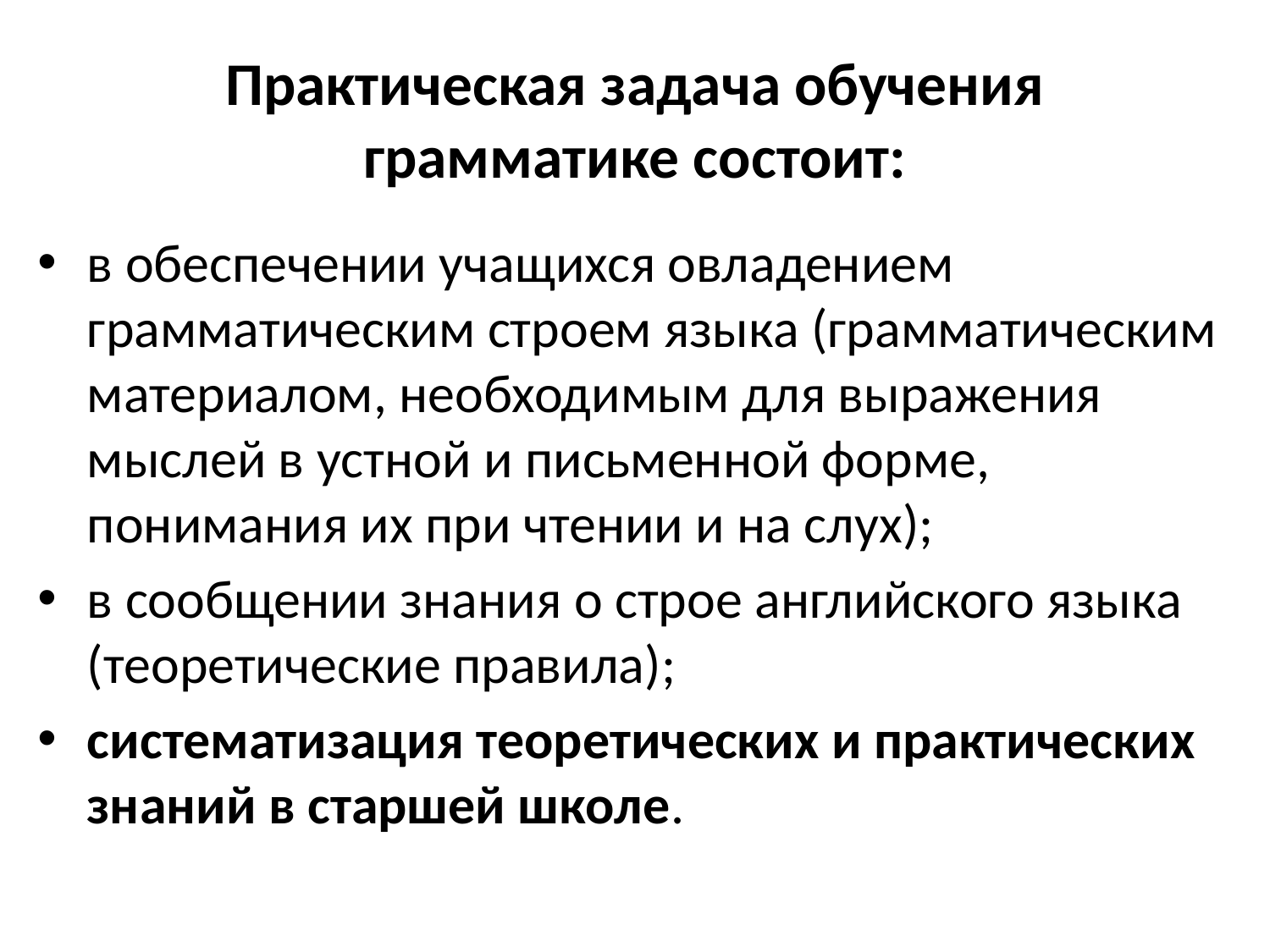

# Практическая задача обучения грамматике состоит:
в обеспечении учащихся овладением грамматическим строем языка (грамматическим материалом, необходимым для выражения мыслей в устной и письменной форме, понимания их при чтении и на слух);
в сообщении знания о строе английского языка (теоретические правила);
систематизация теоретических и практических знаний в старшей школе.